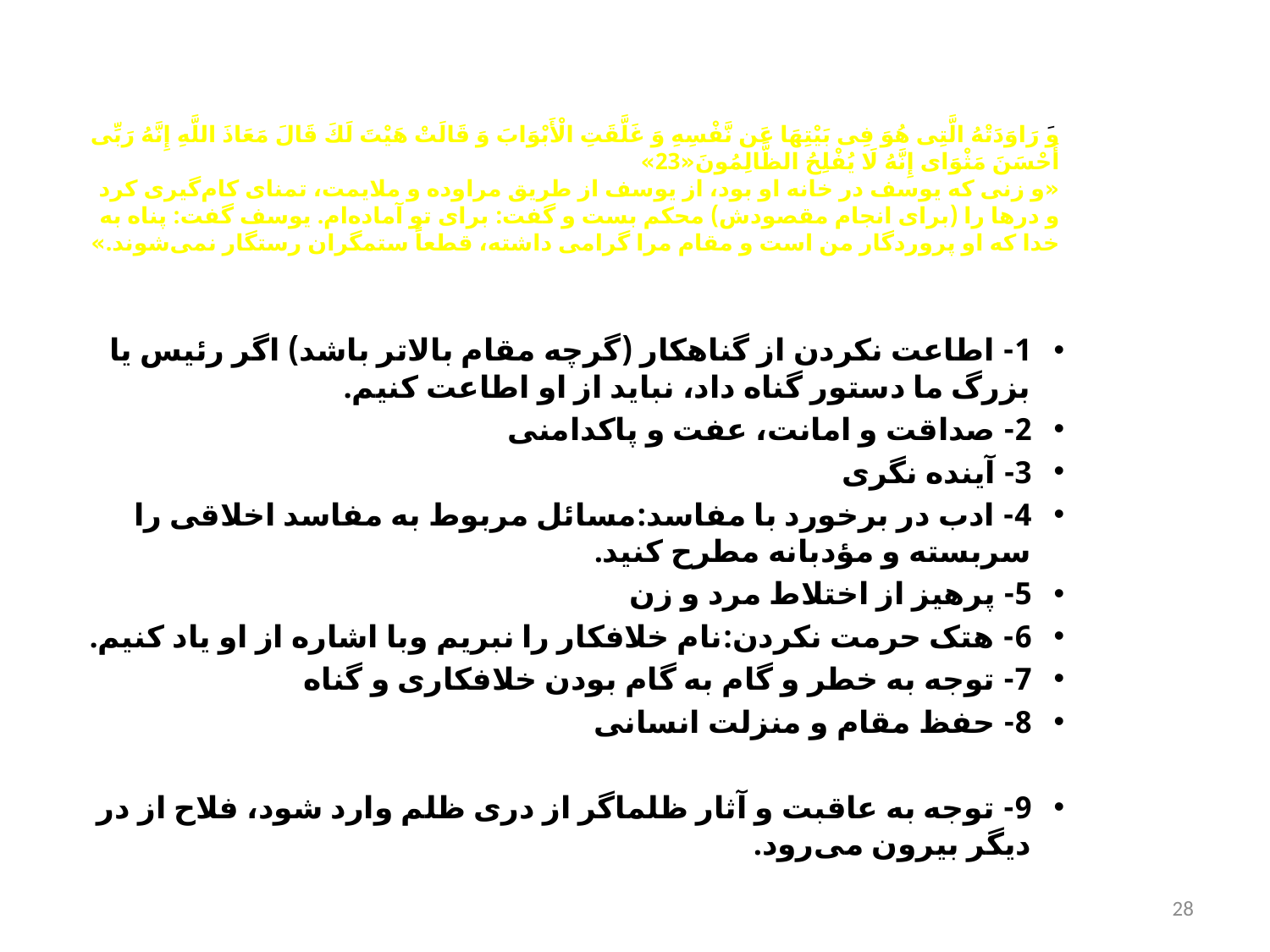

# وَ رَاوَدَتْهُ الَّتِی هُوَ فِی بَیْتِهَا عَن نَّفْسِهِ وَ غَلَّقَتِ الْأَبْوَابَ وَ قَالَتْ هَیْتَ لَكَ قَالَ مَعَاذَ اللَّهِ إِنَّهُ رَبِّی أَحْسَنَ مَثْوَای إِنَّهُ لَا یُفْلِحُ الظَّالِمُونَ«23» «و زنی كه یوسف در خانه او بود، از یوسف از طریق مراوده و ملایمت، تمنای كام‌گیری كرد و درها را (برای انجام مقصودش) محكم بست و گفت: برای تو آماده‌ام. یوسف گفت: پناه به خدا كه او پروردگار من است و مقام مرا گرامی داشته، قطعاً ستمگران رستگار نمی‌شوند.»
1- اطاعت نکردن از گناهکار (گرچه مقام بالاتر باشد) اگر رئیس یا بزرگ ما دستور گناه داد، نباید از او اطاعت كنیم.
2- صداقت و امانت، عفت و پاكدامنی
3- آینده نگری
4- ادب در برخورد با مفاسد:مسائل مربوط به مفاسد اخلاقی را سربسته و مؤدبانه مطرح كنید.
5- پرهیز از اختلاط مرد و زن
6- هتک حرمت نکردن:نام خلافكار را نبریم وبا اشاره از او یاد كنیم.
7- توجه به خطر و گام به گام بودن خلافکاری و گناه
8- حفظ مقام و منزلت انسانی

9- توجه به عاقبت و آثار ظلماگر از دری ظلم وارد شود، فلاح از در دیگر بیرون می‌رود.

28